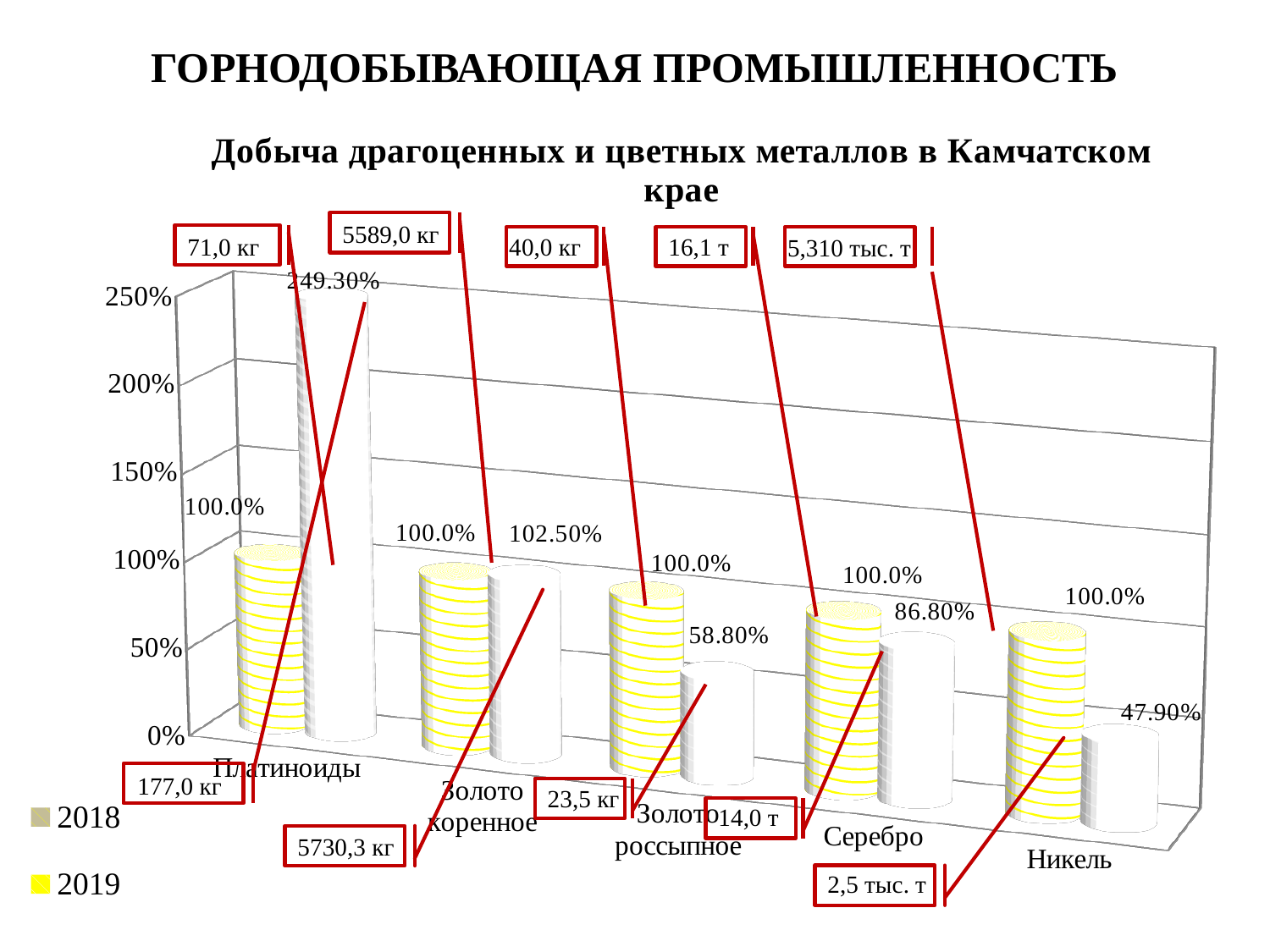

# Горнодобывающая промышленность

[unsupported chart]

5589,0 кг

16,1 т
71,0 кг

40,0 кг
5,310 тыс. т

177,0 кг
23,5 кг

14,0 т

5730,3 кг

2,5 тыс. т